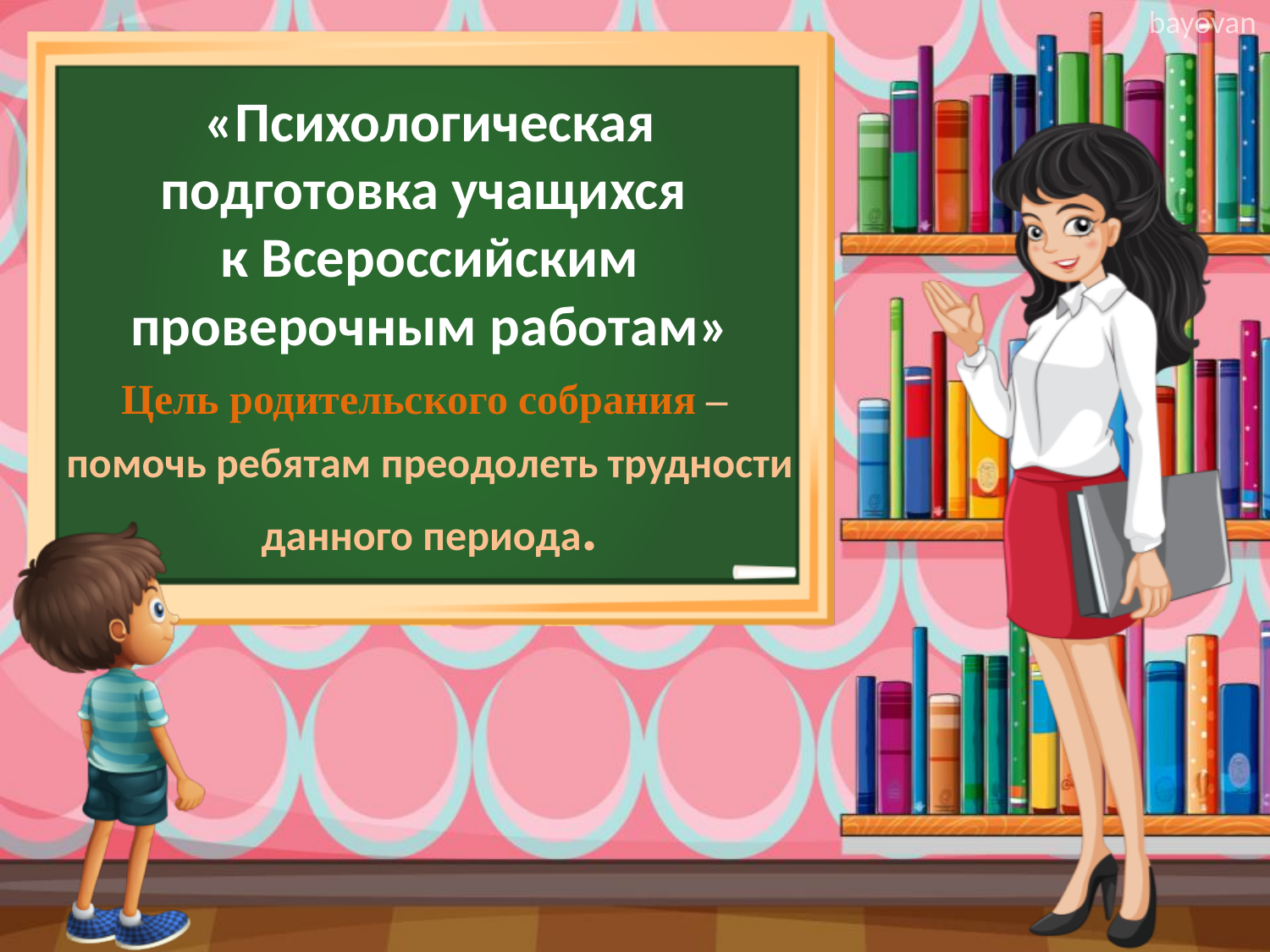

# «Психологическая подготовка учащихся к Всероссийским проверочным работам»
Цель родительского собрания –
помочь ребятам преодолеть трудности данного периода.